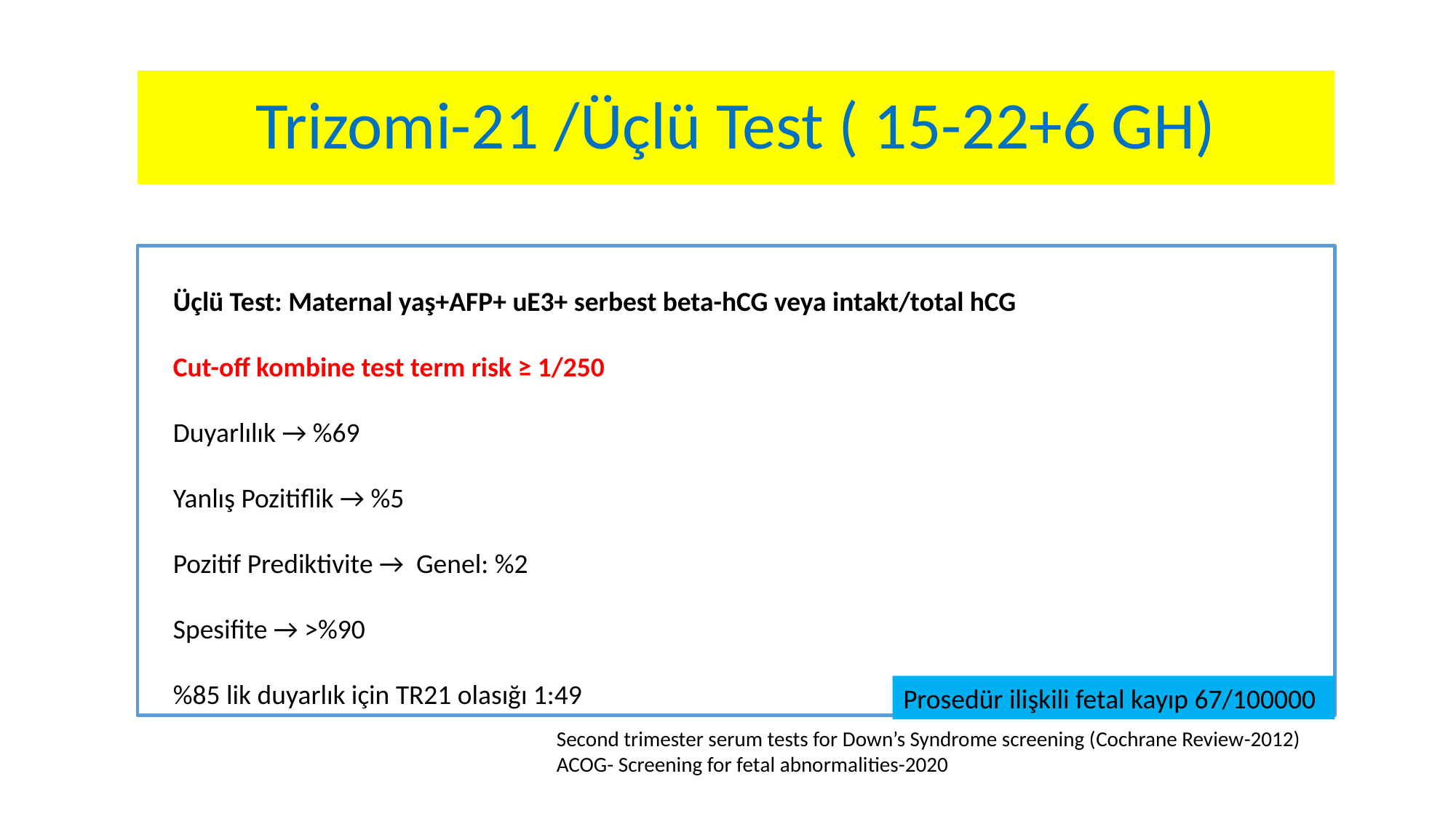

# Trizomi-21 /Üçlü Test ( 15-22+6 GH)
    Üçlü Test: Maternal yaş+AFP+ uE3+ serbest beta-hCG veya intakt/total hCG
    Cut-off kombine test term risk ≥ 1/250
    Duyarlılık → %69
    Yanlış Pozitiflik → %5
    Pozitif Prediktivite →  Genel: %2
    Spesifite → >%90
    %85 lik duyarlık için TR21 olasığı 1:49
Prosedür ilişkili fetal kayıp 67/100000
Second trimester serum tests for Down’s Syndrome screening (Cochrane Review-2012)
ACOG- Screening for fetal abnormalities-2020